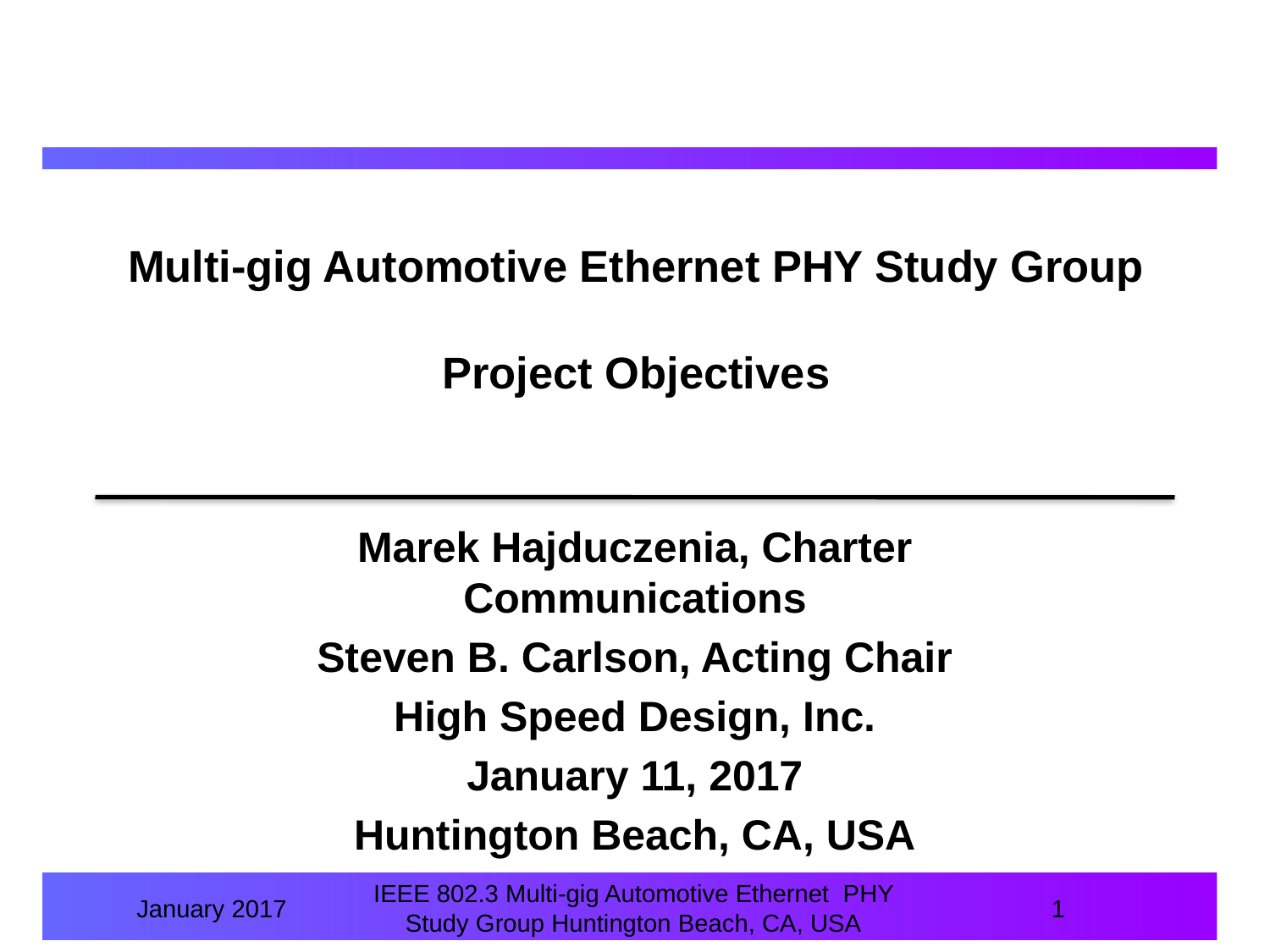

# Multi-gig Automotive Ethernet PHY Study Group Project Objectives
Marek Hajduczenia, Charter Communications
Steven B. Carlson, Acting Chair
High Speed Design, Inc.
January 11, 2017
Huntington Beach, CA, USA
January 2017
IEEE 802.3 Multi-gig Automotive Ethernet  PHY Study Group Huntington Beach, CA, USA
1